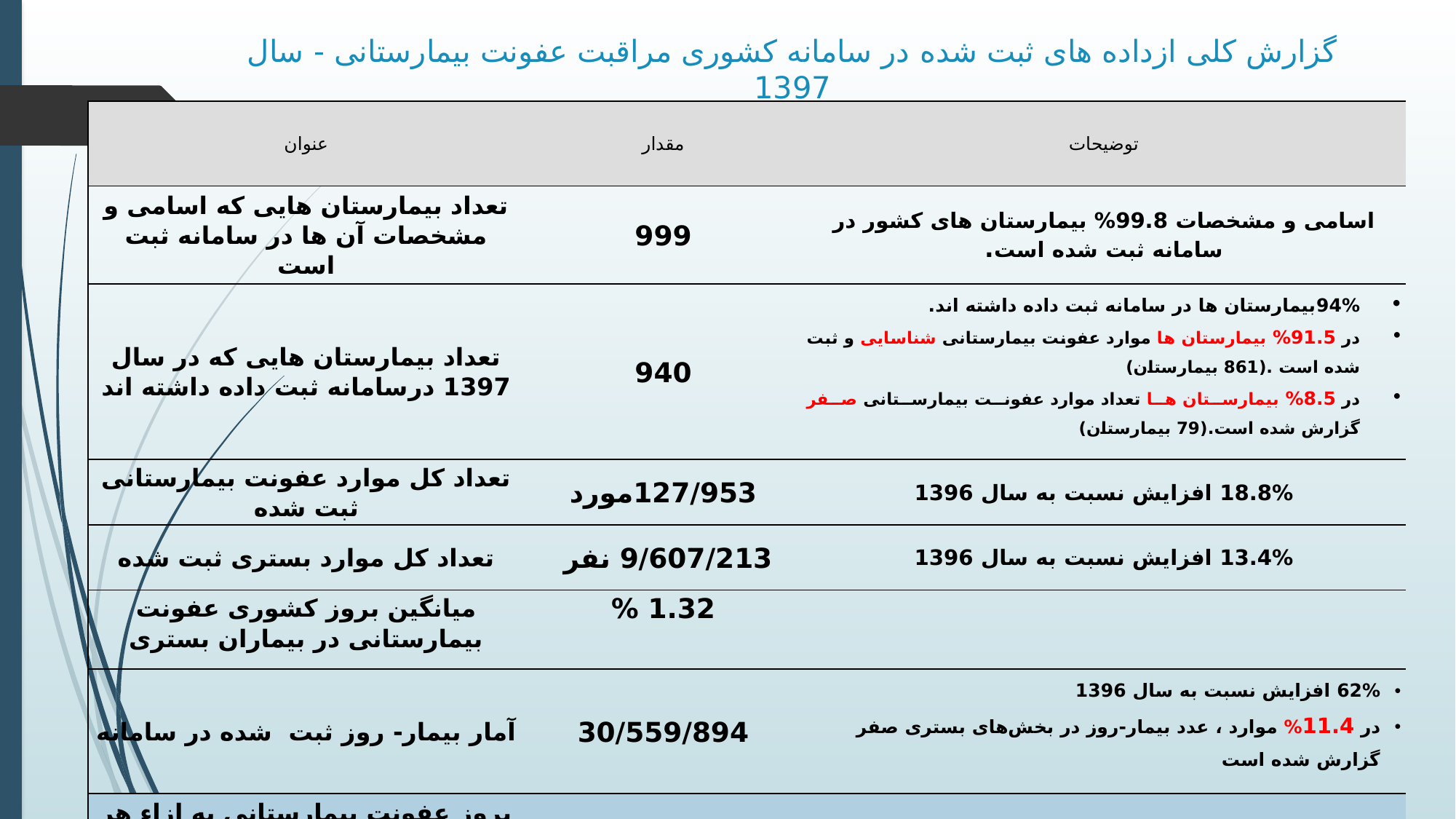

# گزارش کلی ازداده های ثبت شده در سامانه کشوری مراقبت عفونت بیمارستانی - سال 1397
| عنوان | مقدار | توضیحات |
| --- | --- | --- |
| تعداد بیمارستان هایی که اسامی و مشخصات آن ها در سامانه ثبت است | 999 | اسامی و مشخصات 99.8% بیمارستان های کشور در سامانه ثبت شده است. |
| تعداد بیمارستان هایی که در سال 1397 درسامانه ثبت داده داشته اند | 940 | 94%بیمارستان ها در سامانه ثبت داده داشته اند. در 91.5% بیمارستان ها موارد عفونت بیمارستانی شناسایی و ثبت شده است .(861 بیمارستان) در 8.5% بیمارستان ها تعداد موارد عفونت بیمارستانی صفر گزارش شده است.(79 بیمارستان) |
| تعداد کل موارد عفونت بیمارستانی ثبت شده | 127/953مورد | 18.8% افزایش نسبت به سال 1396 |
| تعداد کل موارد بستری ثبت شده | 9/607/213 نفر | 13.4% افزایش نسبت به سال 1396 |
| میانگین بروز کشوری عفونت بیمارستانی در بیماران بستری | 1.32 % |  |
| آمار بیمار- روز ثبت شده در سامانه | 30/559/894 | 62% افزایش نسبت به سال 1396 در 11.4% موارد ، عدد بیمار-روز در بخش‌های بستری صفر گزارش شده است |
| بروز عفونت بیمارستانی به ازاء هر 1000 بیمار – روز | 4.18 |  |